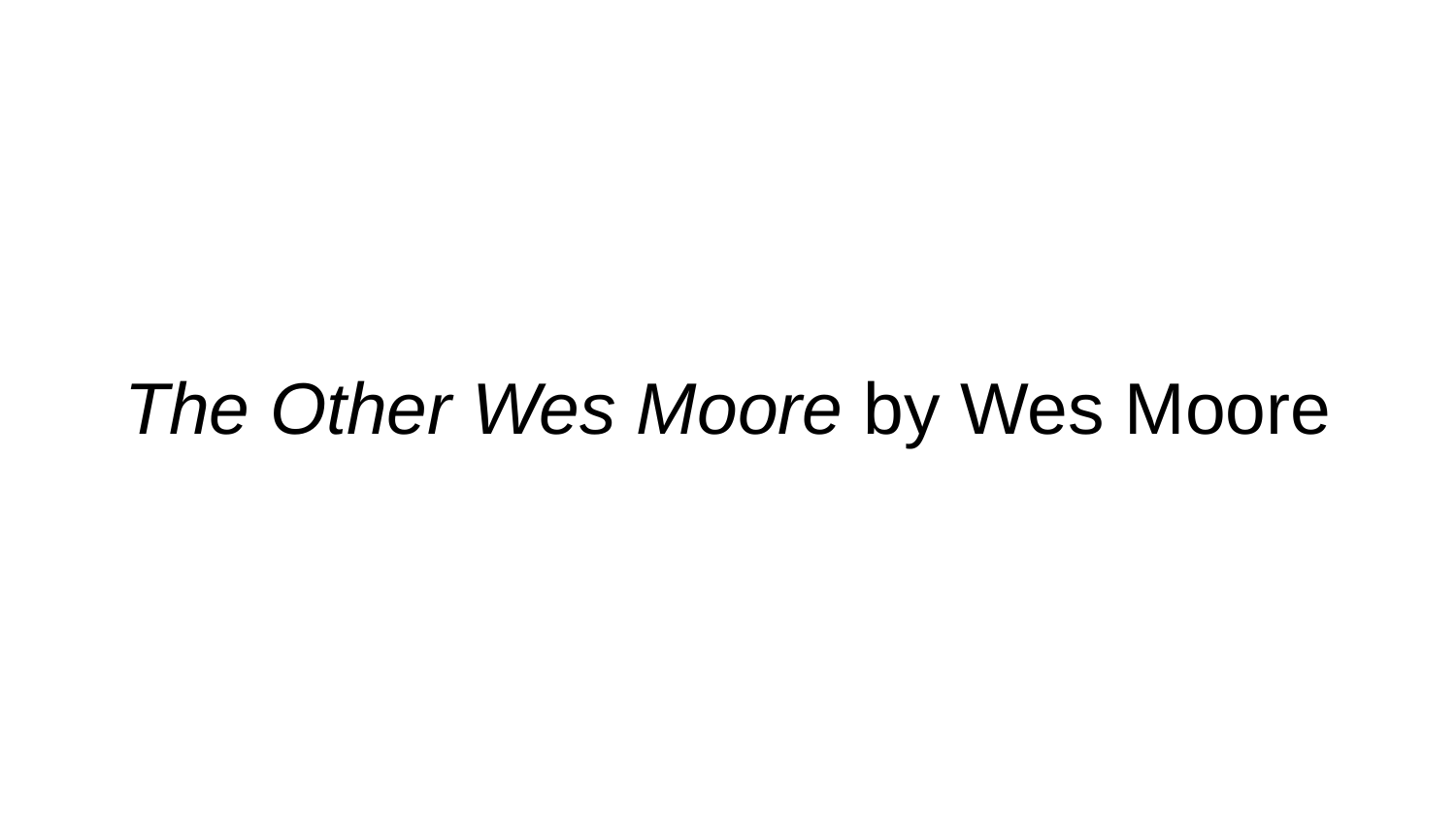

# The Other Wes Moore by Wes Moore